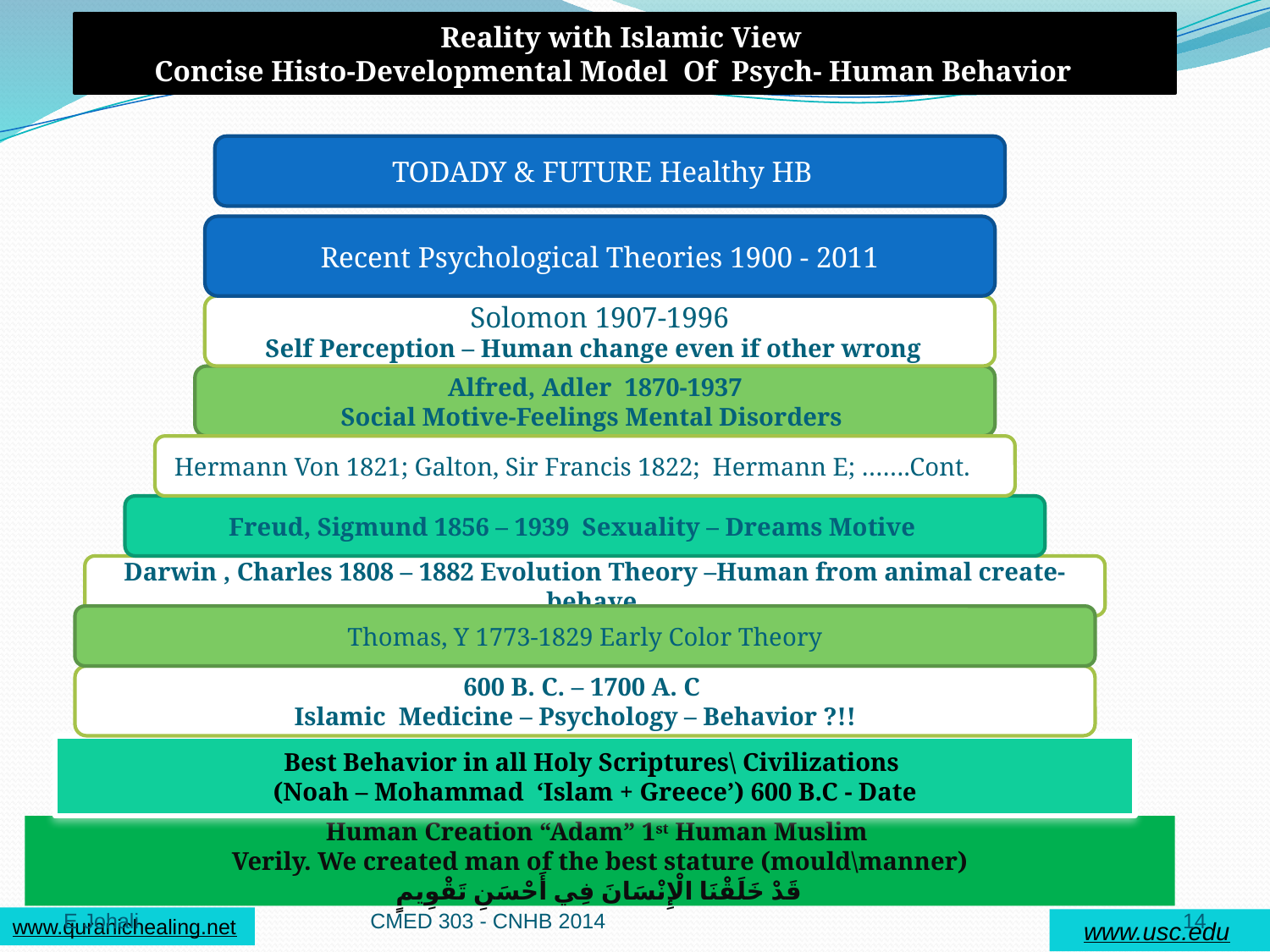

Reality with Islamic View
Concise Histo-Developmental Model  Of  Psych- Human Behavior
TODADY & FUTURE Healthy HB
Recent Psychological Theories 1900 - 2011
Solomon 1907-1996
Self Perception – Human change even if other wrong
Alfred, Adler  1870-1937
Social Motive-Feelings Mental Disorders
Hermann Von 1821; Galton, Sir Francis 1822;  Hermann E; …….Cont.
Freud, Sigmund 1856 – 1939  Sexuality – Dreams Motive
Darwin , Charles 1808 – 1882 Evolution Theory –Human from animal create-behave
Thomas, Y 1773-1829 Early Color Theory
600 B. C. – 1700 A. C
Islamic  Medicine – Psychology – Behavior ?!!
Best Behavior in all Holy Scriptures\ Civilizations
(Noah – Mohammad  ‘Islam + Greece’) 600 B.C - Date
Human Creation “Adam” 1st Human Muslim
Verily. We created man of the best stature (mould\manner)
قَدْ خَلَقْنَا الْإِنْسَانَ فِي أَحْسَنِ تَقْوِيمٍ
E Johali
CMED 303 - CNHB 2014
14
www.quranichealing.net
www.usc.edu
لَقَدْ خَلَقْنَا الْإِنْسَانَ فِي أَحْسَنِ تَقْوِيمٍ